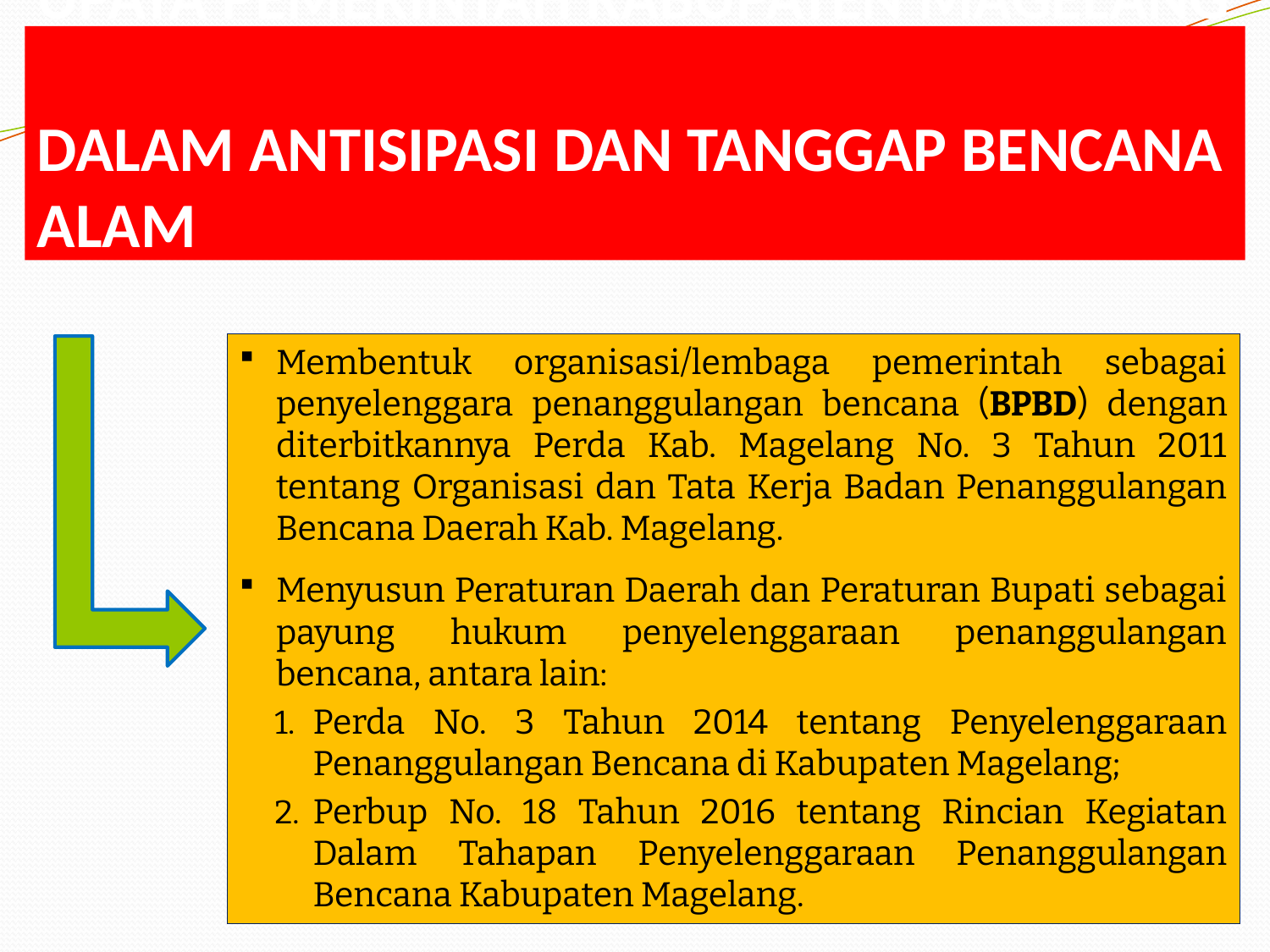

UPAYA PEMERINTAH KABUPATEN MAGELANG
DALAM ANTISIPASI DAN TANGGAP BENCANA ALAM
Membentuk organisasi/lembaga pemerintah sebagai penyelenggara penanggulangan bencana (BPBD) dengan diterbitkannya Perda Kab. Magelang No. 3 Tahun 2011 tentang Organisasi dan Tata Kerja Badan Penanggulangan Bencana Daerah Kab. Magelang.
Menyusun Peraturan Daerah dan Peraturan Bupati sebagai payung hukum penyelenggaraan penanggulangan bencana, antara lain:
Perda No. 3 Tahun 2014 tentang Penyelenggaraan Penanggulangan Bencana di Kabupaten Magelang;
Perbup No. 18 Tahun 2016 tentang Rincian Kegiatan Dalam Tahapan Penyelenggaraan Penanggulangan Bencana Kabupaten Magelang.